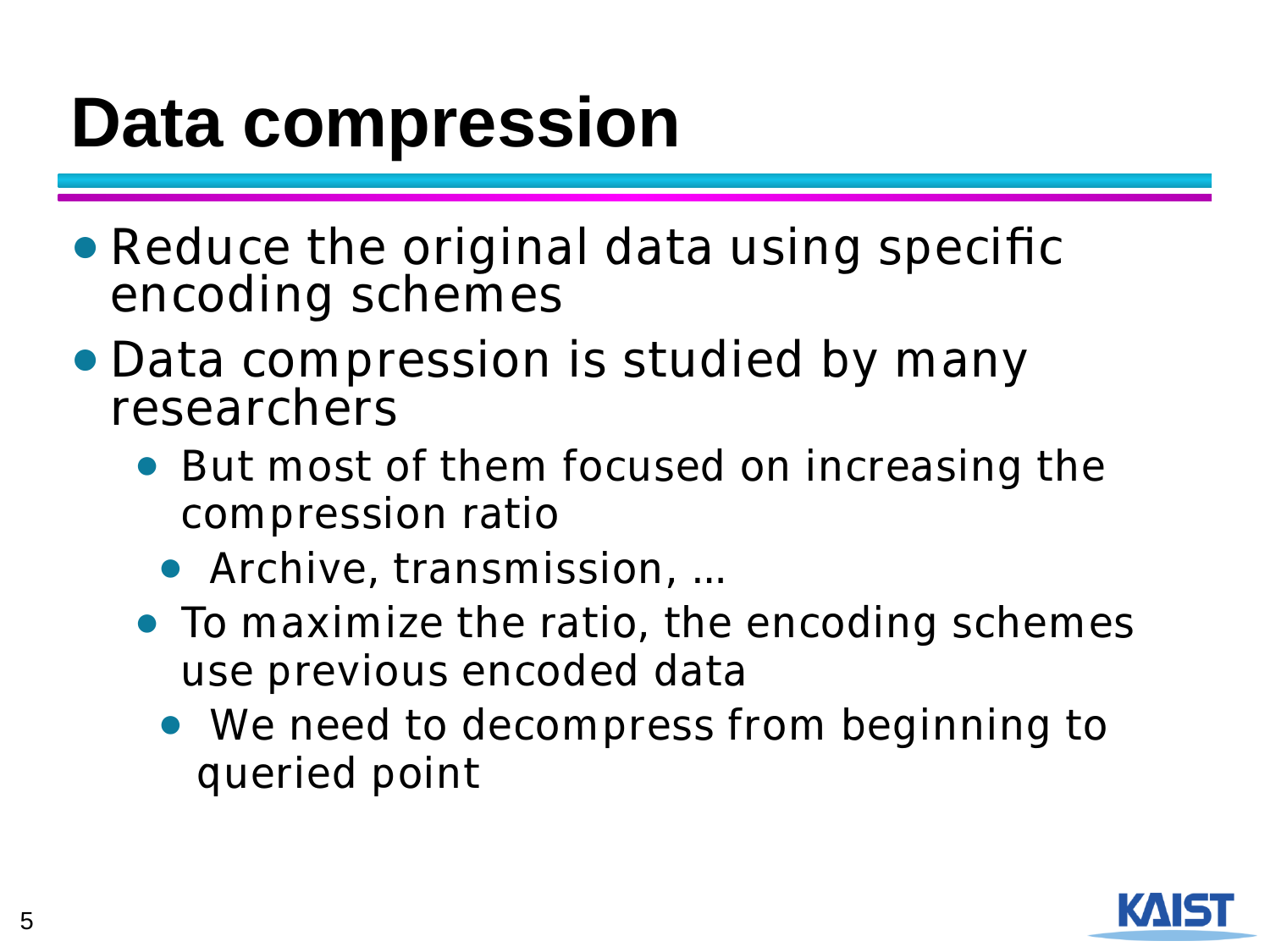

# Data compression
Reduce the original data using specific encoding schemes
Data compression is studied by many researchers
But most of them focused on increasing the compression ratio
 Archive, transmission, …
To maximize the ratio, the encoding schemes use previous encoded data
 We need to decompress from beginning to queried point